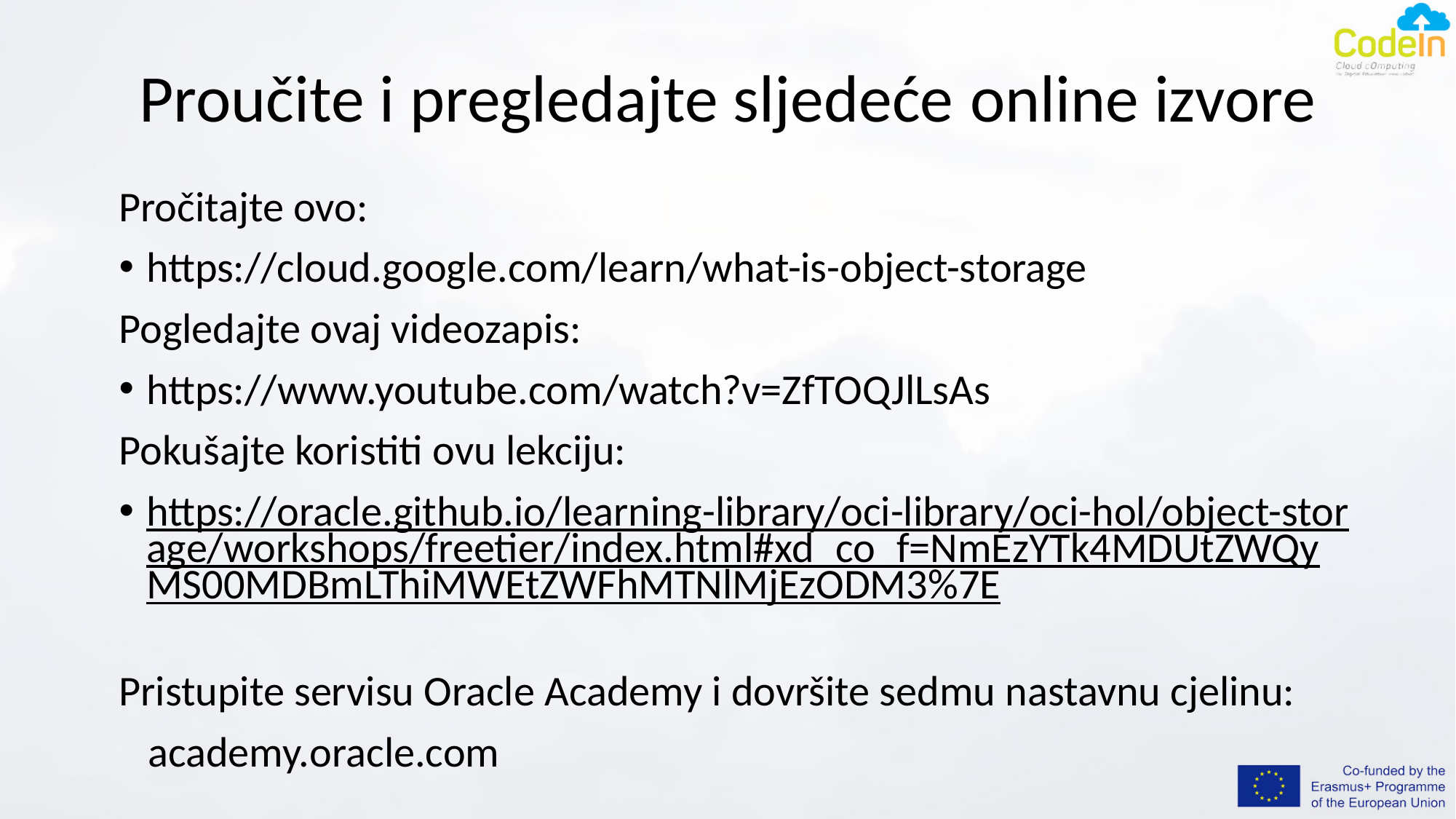

# Proučite i pregledajte sljedeće online izvore
Pročitajte ovo:
https://cloud.google.com/learn/what-is-object-storage
Pogledajte ovaj videozapis:
https://www.youtube.com/watch?v=ZfTOQJlLsAs
Pokušajte koristiti ovu lekciju:
https://oracle.github.io/learning-library/oci-library/oci-hol/object-storage/workshops/freetier/index.html#xd_co_f=NmEzYTk4MDUtZWQyMS00MDBmLThiMWEtZWFhMTNlMjEzODM3%7E
Pristupite servisu Oracle Academy i dovršite sedmu nastavnu cjelinu:
   academy.oracle.com